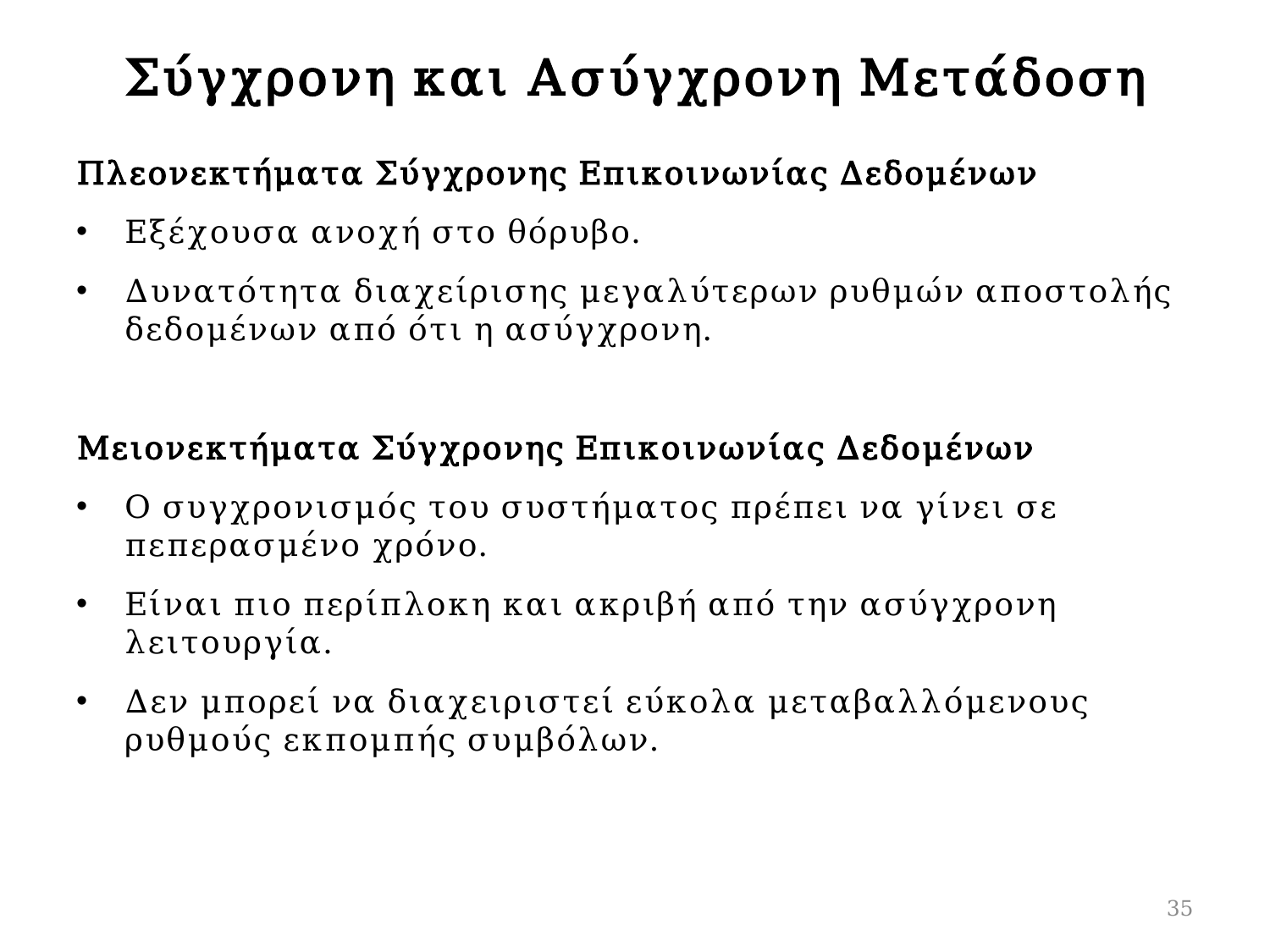

# Σύγχρονη και Ασύγχρονη Μετάδοση
Πλεονεκτήματα Σύγχρονης Επικοινωνίας Δεδομένων
Εξέχουσα ανοχή στο θόρυβο.
Δυνατότητα διαχείρισης μεγαλύτερων ρυθμών αποστολής δεδομένων από ότι η ασύγχρονη.

Μειονεκτήματα Σύγχρονης Επικοινωνίας Δεδομένων
Ο συγχρονισμός του συστήματος πρέπει να γίνει σε πεπερασμένο χρόνο.
Είναι πιο περίπλοκη και ακριβή από την ασύγχρονη λειτουργία.
Δεν μπορεί να διαχειριστεί εύκολα μεταβαλλόμενους ρυθμούς εκπομπής συμβόλων.

35